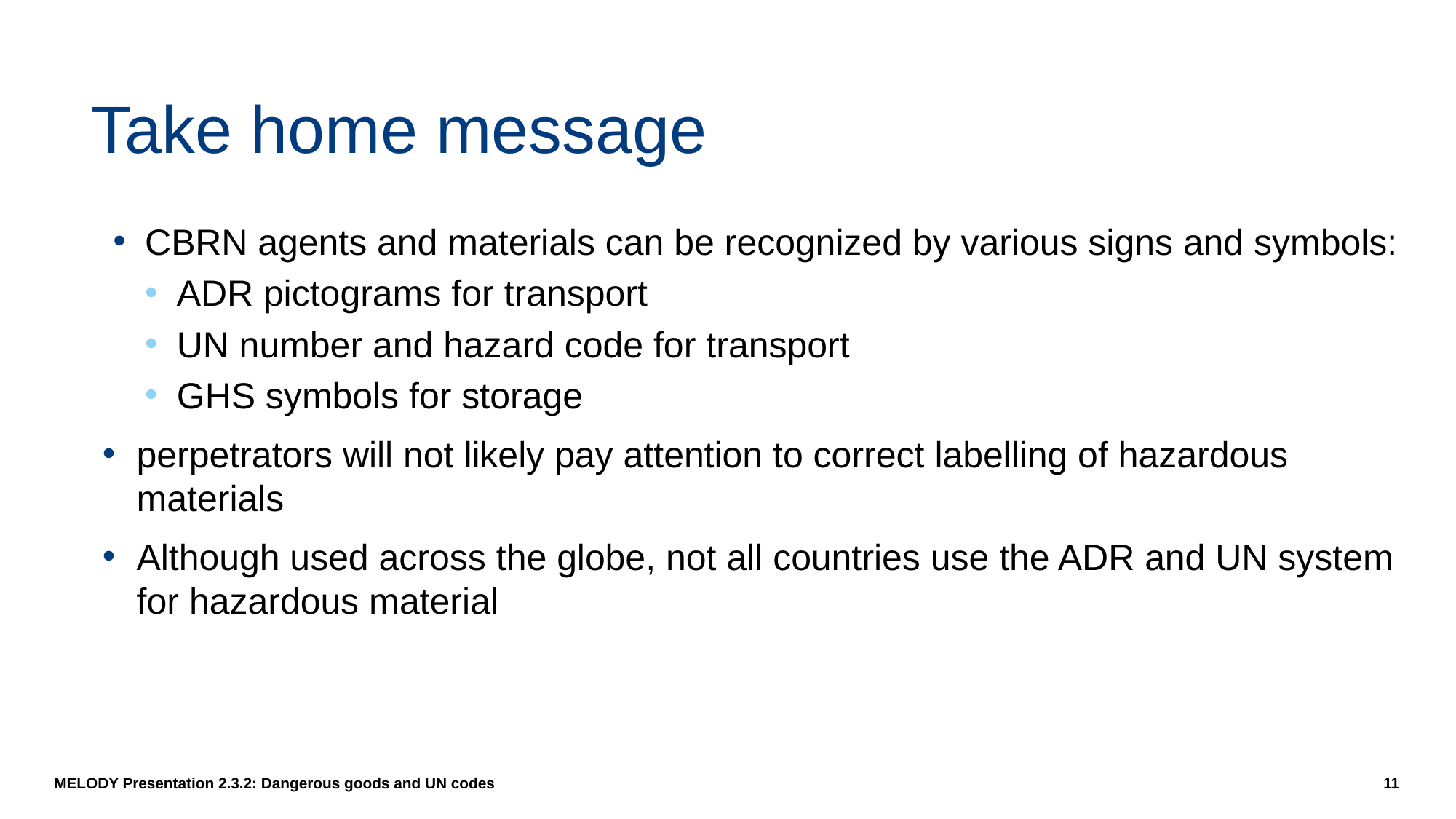

# Take home message
CBRN agents and materials can be recognized by various signs and symbols:
ADR pictograms for transport
UN number and hazard code for transport
GHS symbols for storage
perpetrators will not likely pay attention to correct labelling of hazardous materials
Although used across the globe, not all countries use the ADR and UN system for hazardous material
MELODY Presentation 2.3.2: Dangerous goods and UN codes
11